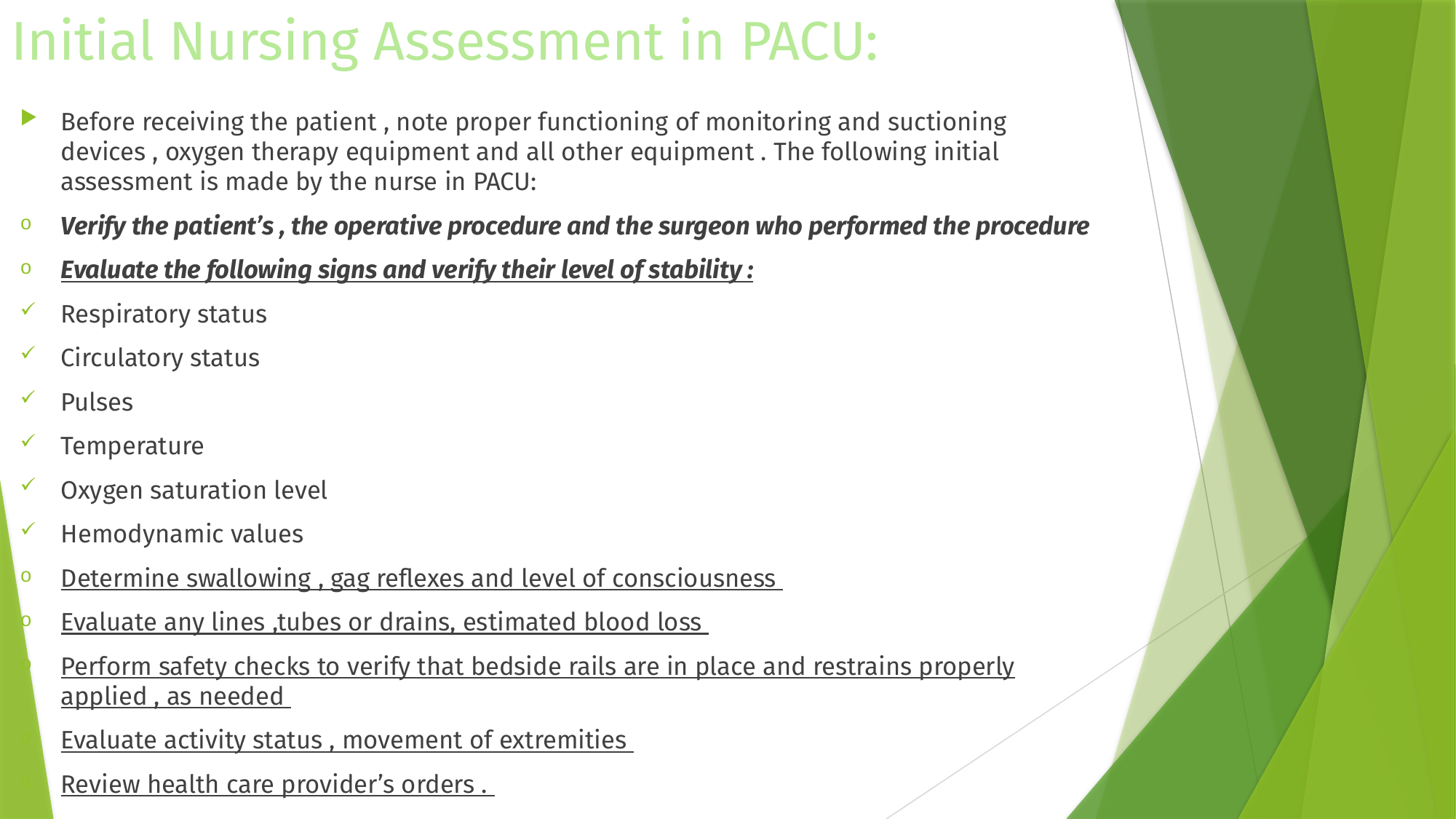

# Initial Nursing Assessment in PACU:
Before receiving the patient , note proper functioning of monitoring and suctioning devices , oxygen therapy equipment and all other equipment . The following initial assessment is made by the nurse in PACU:
Verify the patient’s , the operative procedure and the surgeon who performed the procedure
Evaluate the following signs and verify their level of stability :
Respiratory status
Circulatory status
Pulses
Temperature
Oxygen saturation level
Hemodynamic values
Determine swallowing , gag reflexes and level of consciousness
Evaluate any lines ,tubes or drains, estimated blood loss
Perform safety checks to verify that bedside rails are in place and restrains properly applied , as needed
Evaluate activity status , movement of extremities
Review health care provider’s orders .